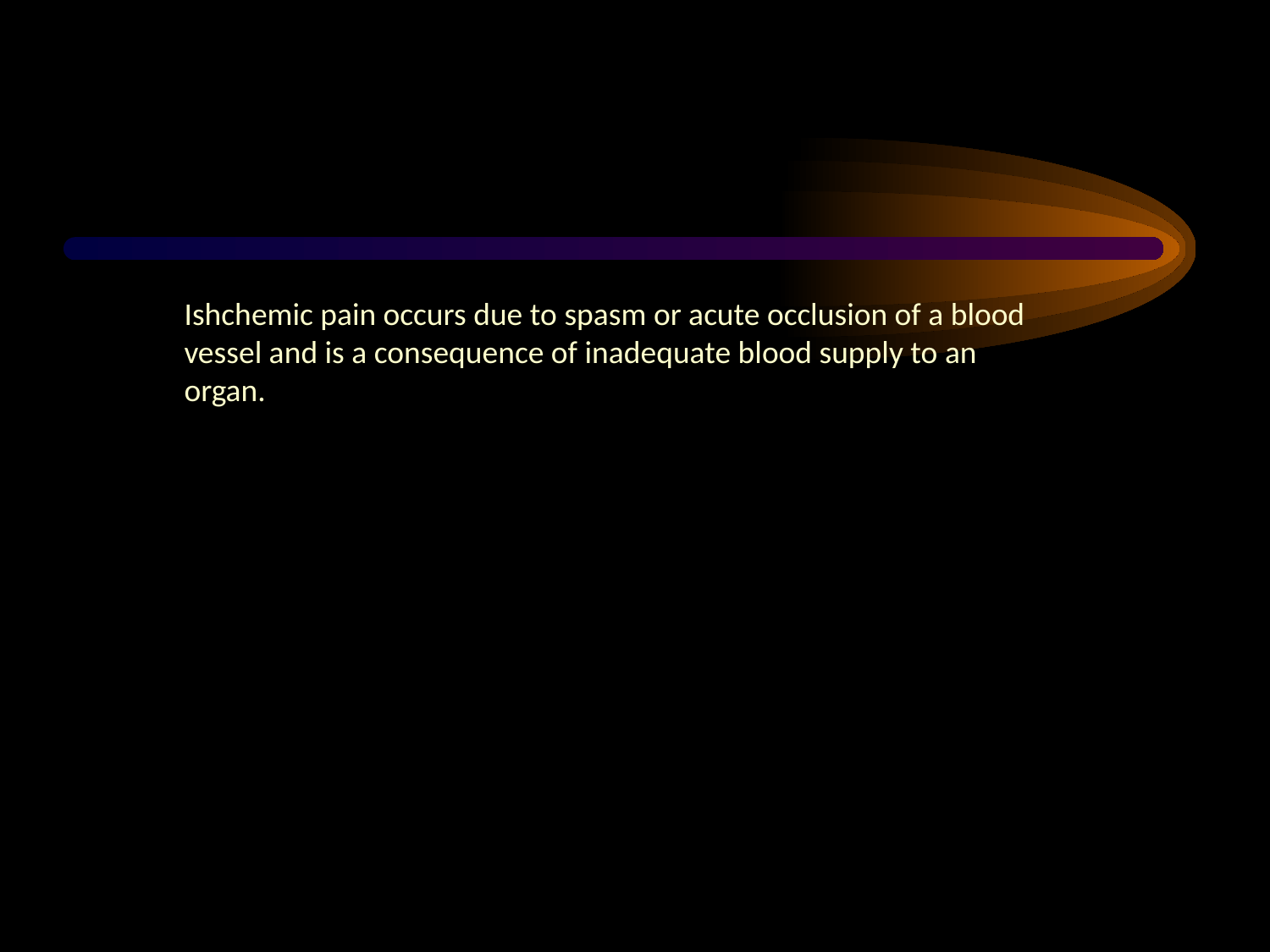

#
Ishchemic pain occurs due to spasm or acute occlusion of a blood vessel and is a consequence of inadequate blood supply to an organ.